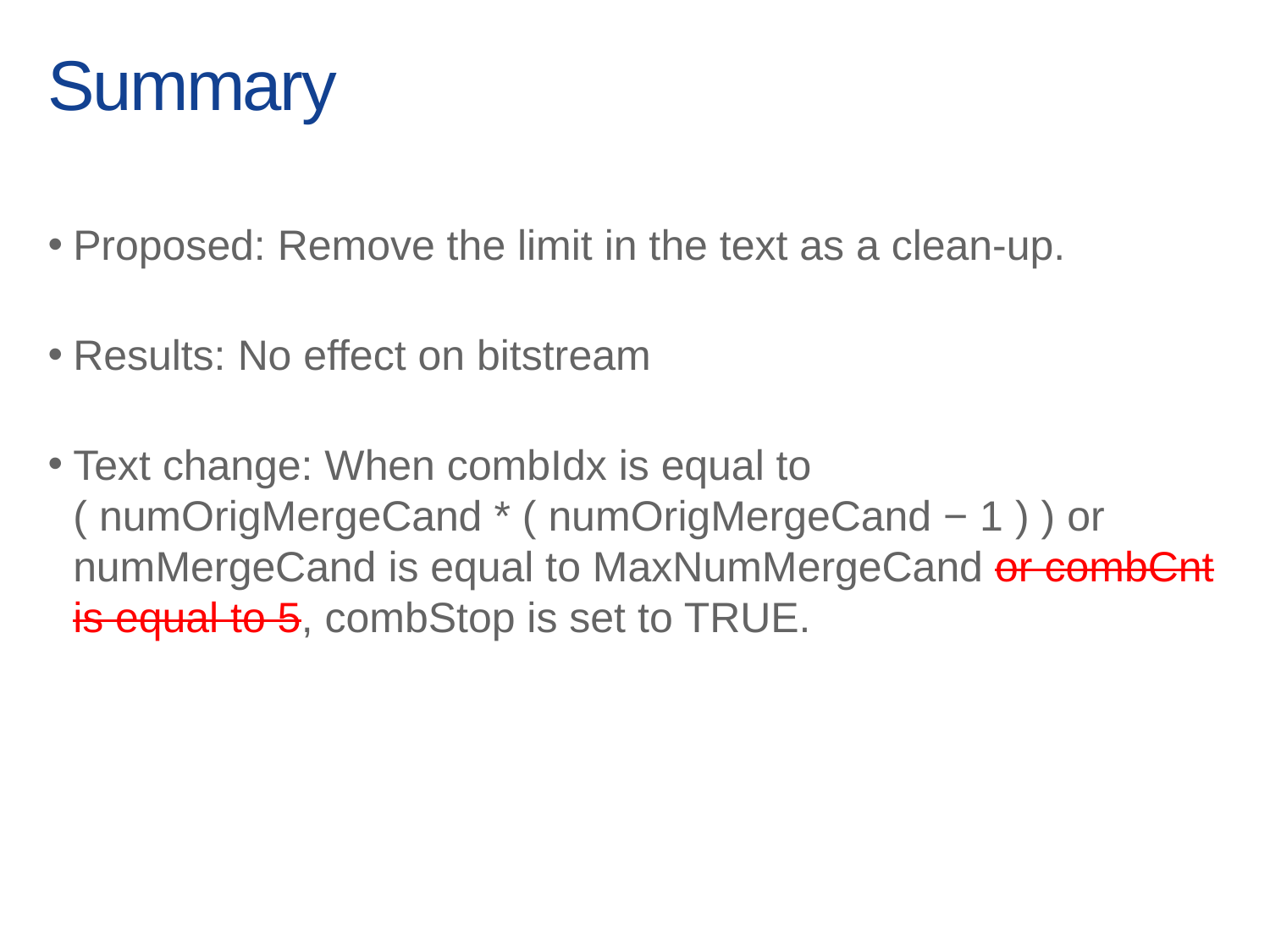

# Summary
Proposed: Remove the limit in the text as a clean-up.

Results: No effect on bitstream

Text change: When combIdx is equal to ( numOrigMergeCand * ( numOrigMergeCand − 1 ) ) or numMergeCand is equal to MaxNumMergeCand or combCnt is equal to 5, combStop is set to TRUE.